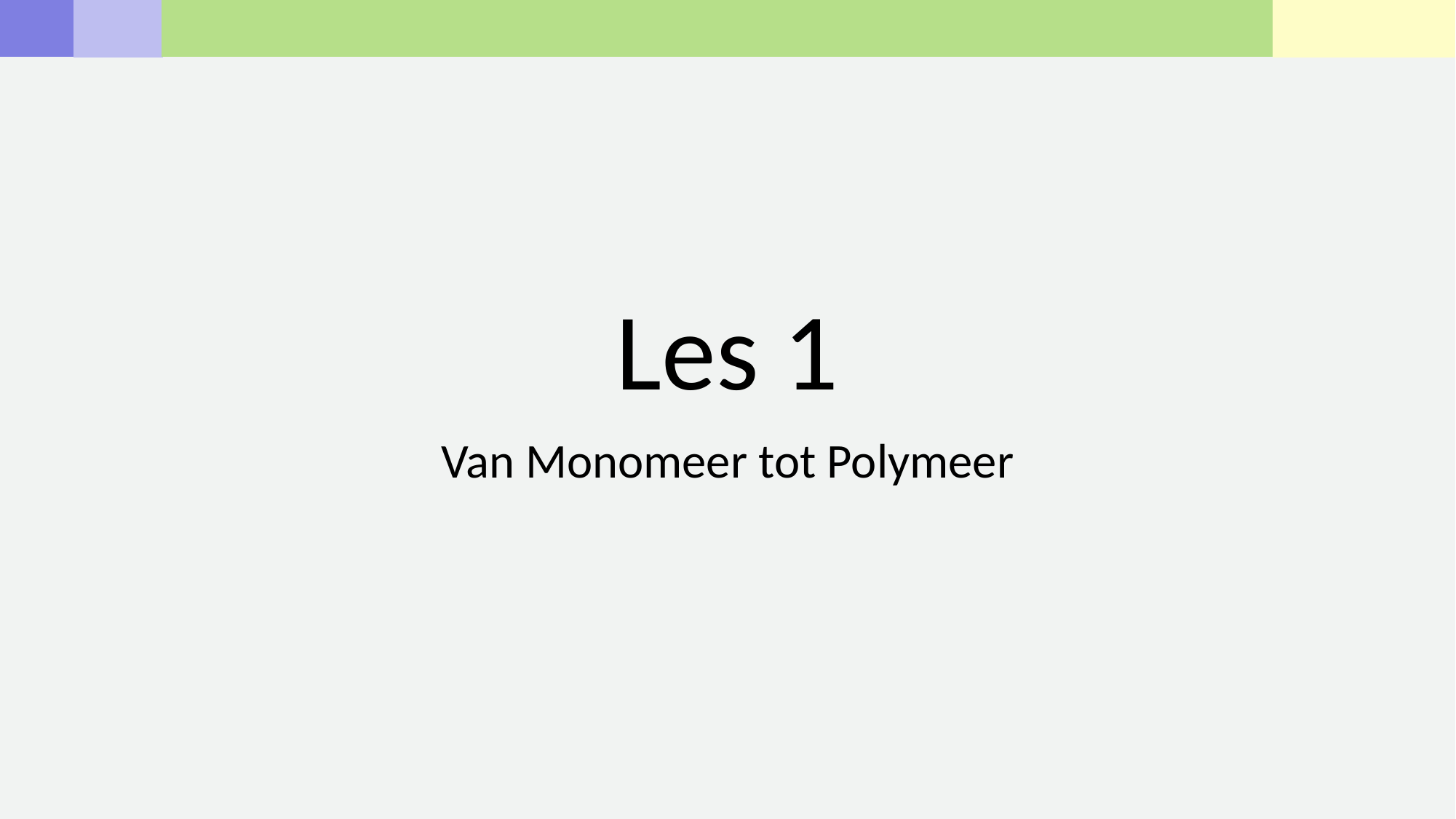

# Les 1
Van Monomeer tot Polymeer